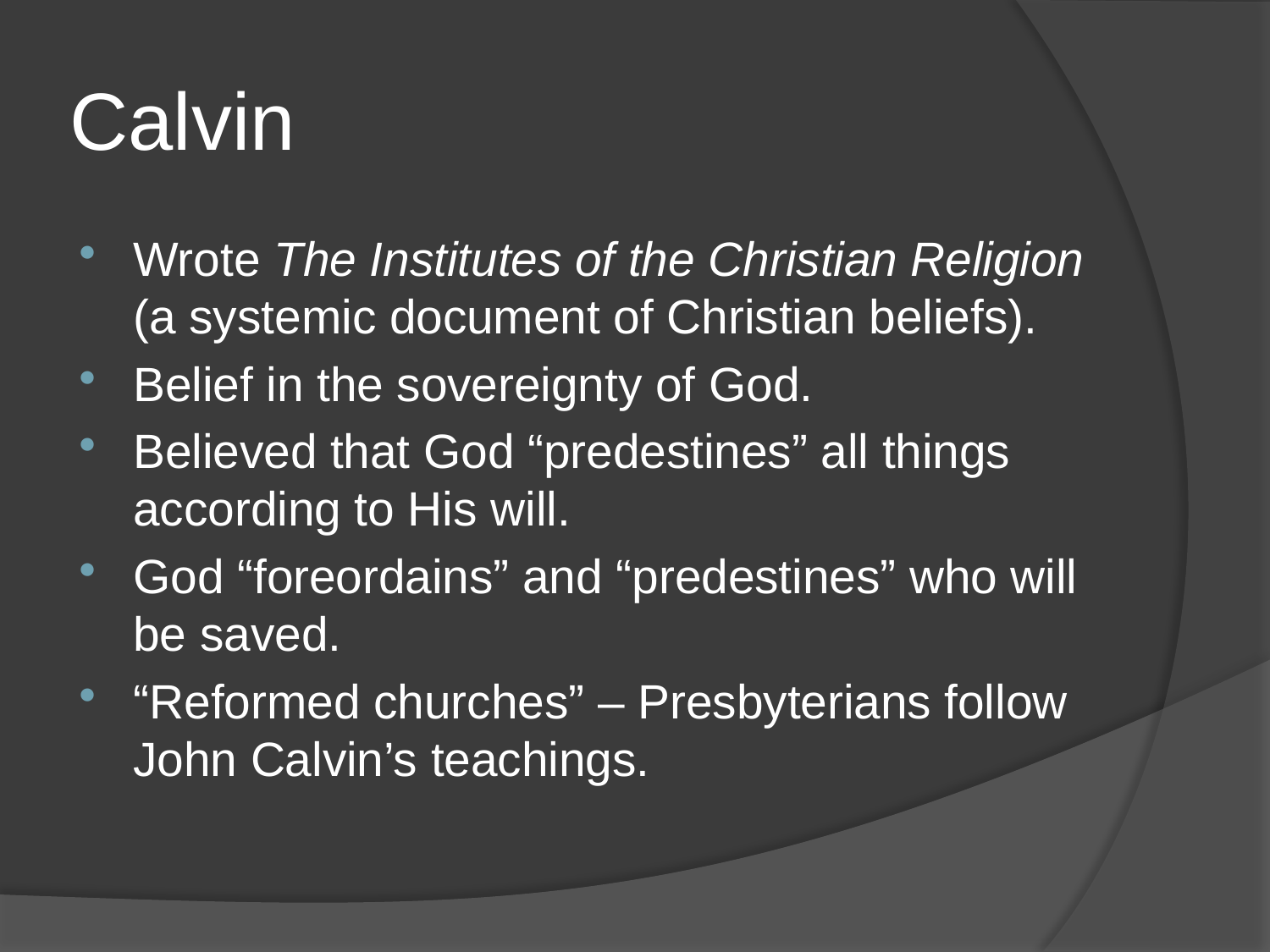

# Calvin
Wrote The Institutes of the Christian Religion (a systemic document of Christian beliefs).
Belief in the sovereignty of God.
Believed that God “predestines” all things according to His will.
God “foreordains” and “predestines” who will be saved.
“Reformed churches” – Presbyterians follow John Calvin’s teachings.